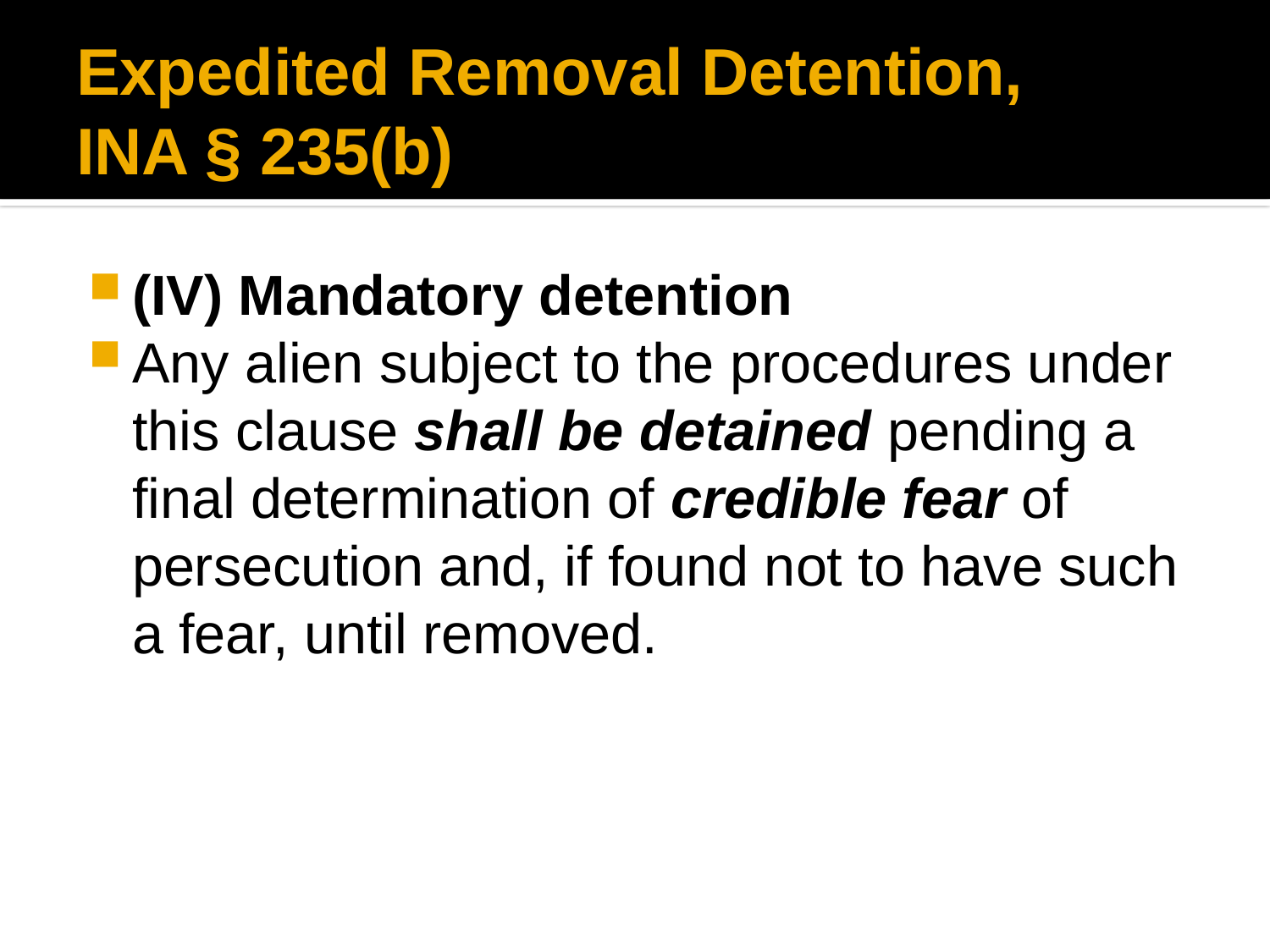

# Expedited Removal Detention, INA § 235(b)
(IV) Mandatory detention
Any alien subject to the procedures under this clause shall be detained pending a final determination of credible fear of persecution and, if found not to have such a fear, until removed.